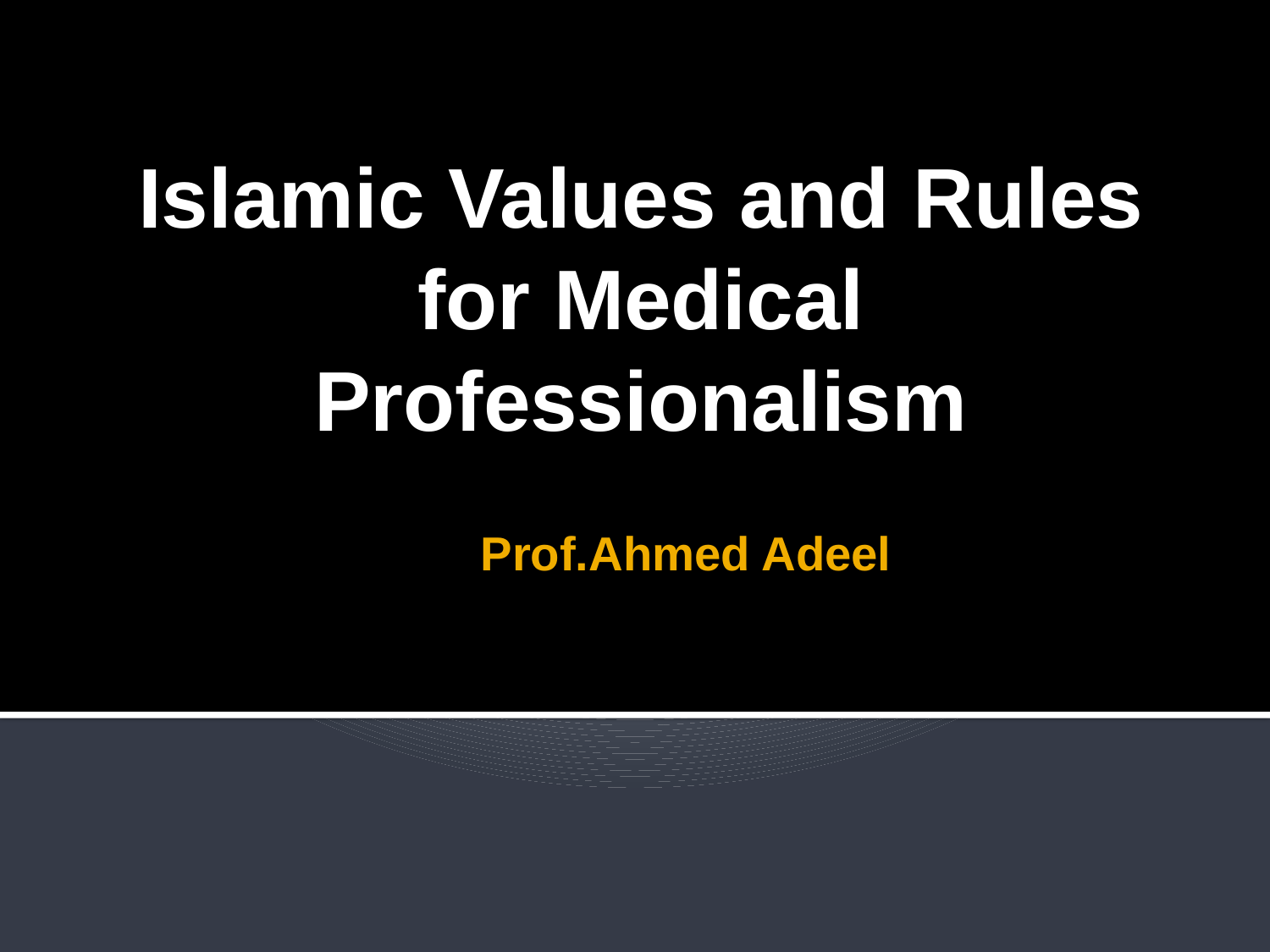

Islamic Values and Rules for Medical Professionalism
# Prof.Ahmed Adeel